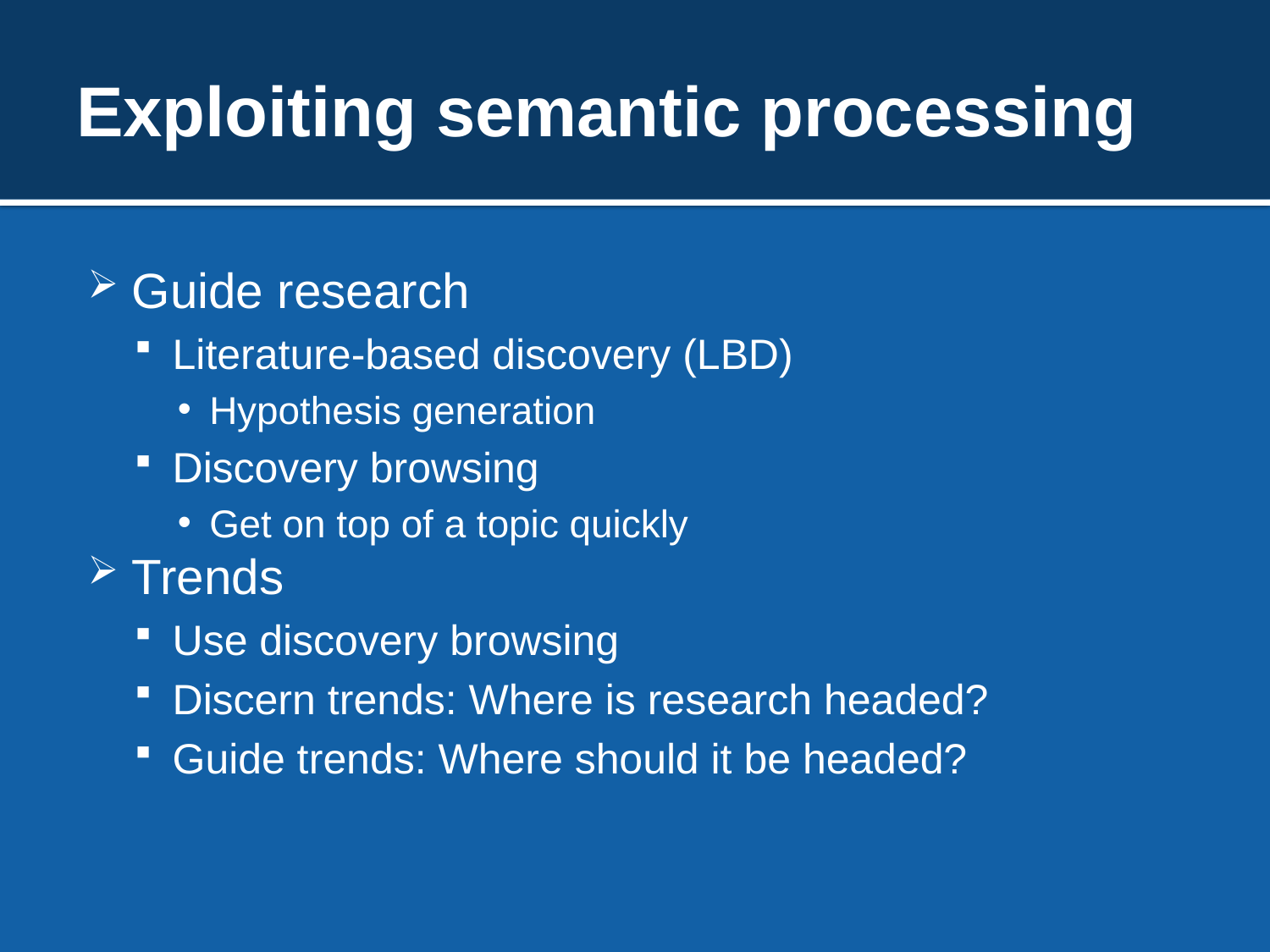

# Exploiting semantic processing
Guide research
Literature-based discovery (LBD)
Hypothesis generation
Discovery browsing
Get on top of a topic quickly
Trends
Use discovery browsing
Discern trends: Where is research headed?
Guide trends: Where should it be headed?